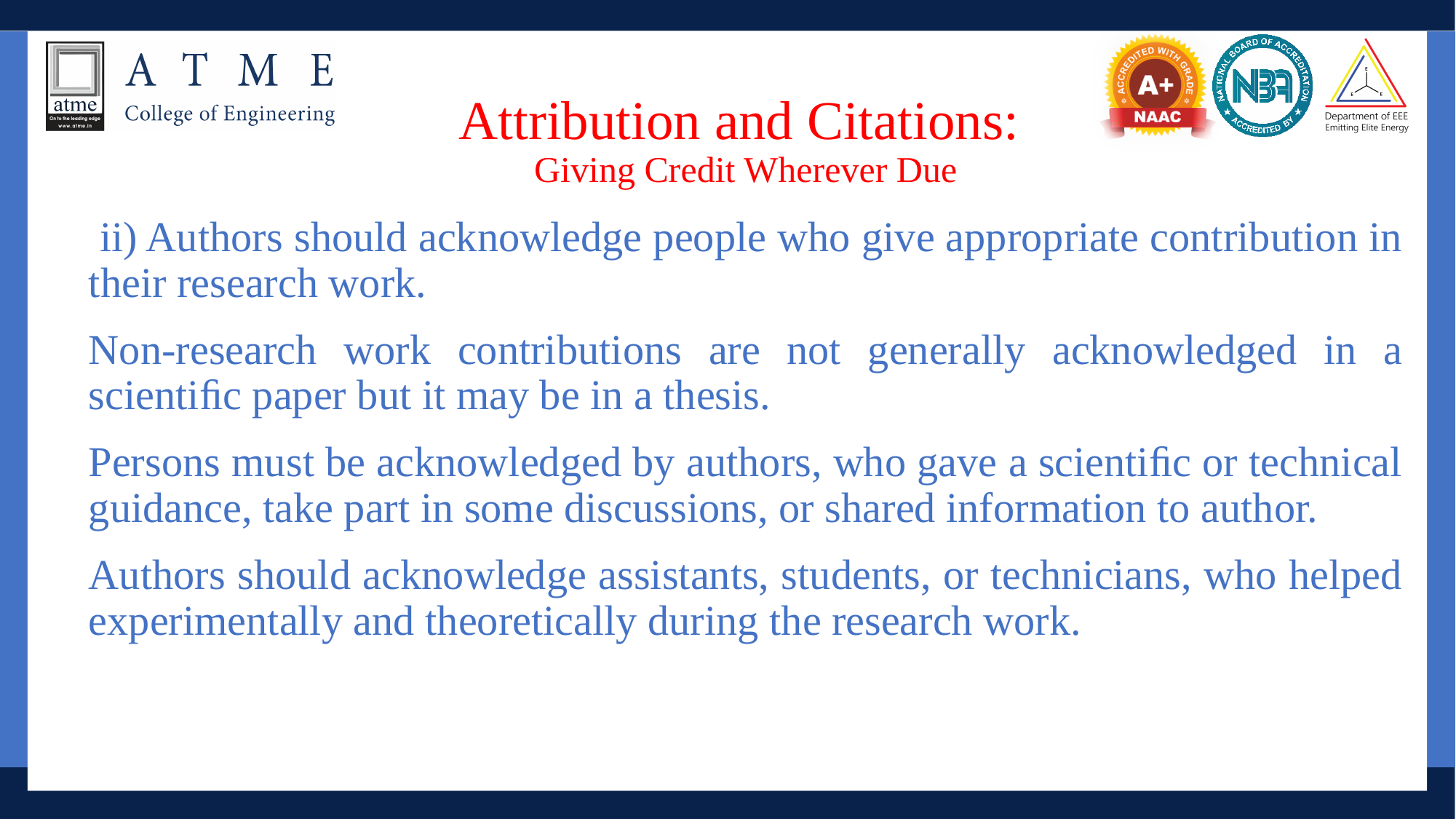

# Attribution and Citations: Giving Credit Wherever Due
 ii) Authors should acknowledge people who give appropriate contribution in their research work.
Non-research work contributions are not generally acknowledged in a scientiﬁc paper but it may be in a thesis.
Persons must be acknowledged by authors, who gave a scientiﬁc or technical guidance, take part in some discussions, or shared information to author.
Authors should acknowledge assistants, students, or technicians, who helped experimentally and theoretically during the research work.